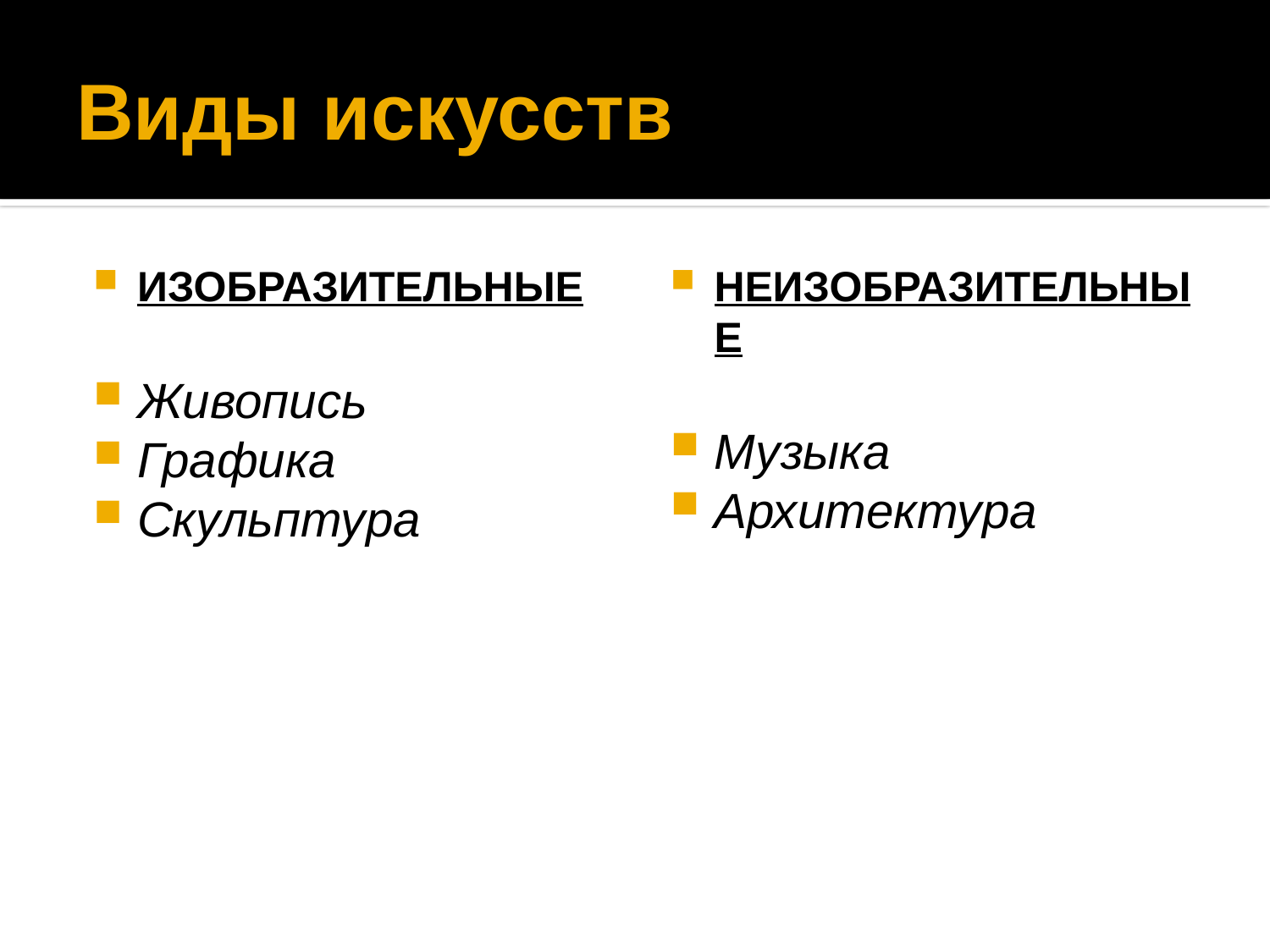

# Виды искусств
ИЗОБРАЗИТЕЛЬНЫЕ

Живопись
Графика
Скульптура
НЕИЗОБРАЗИТЕЛЬНЫЕ

Музыка
Архитектура